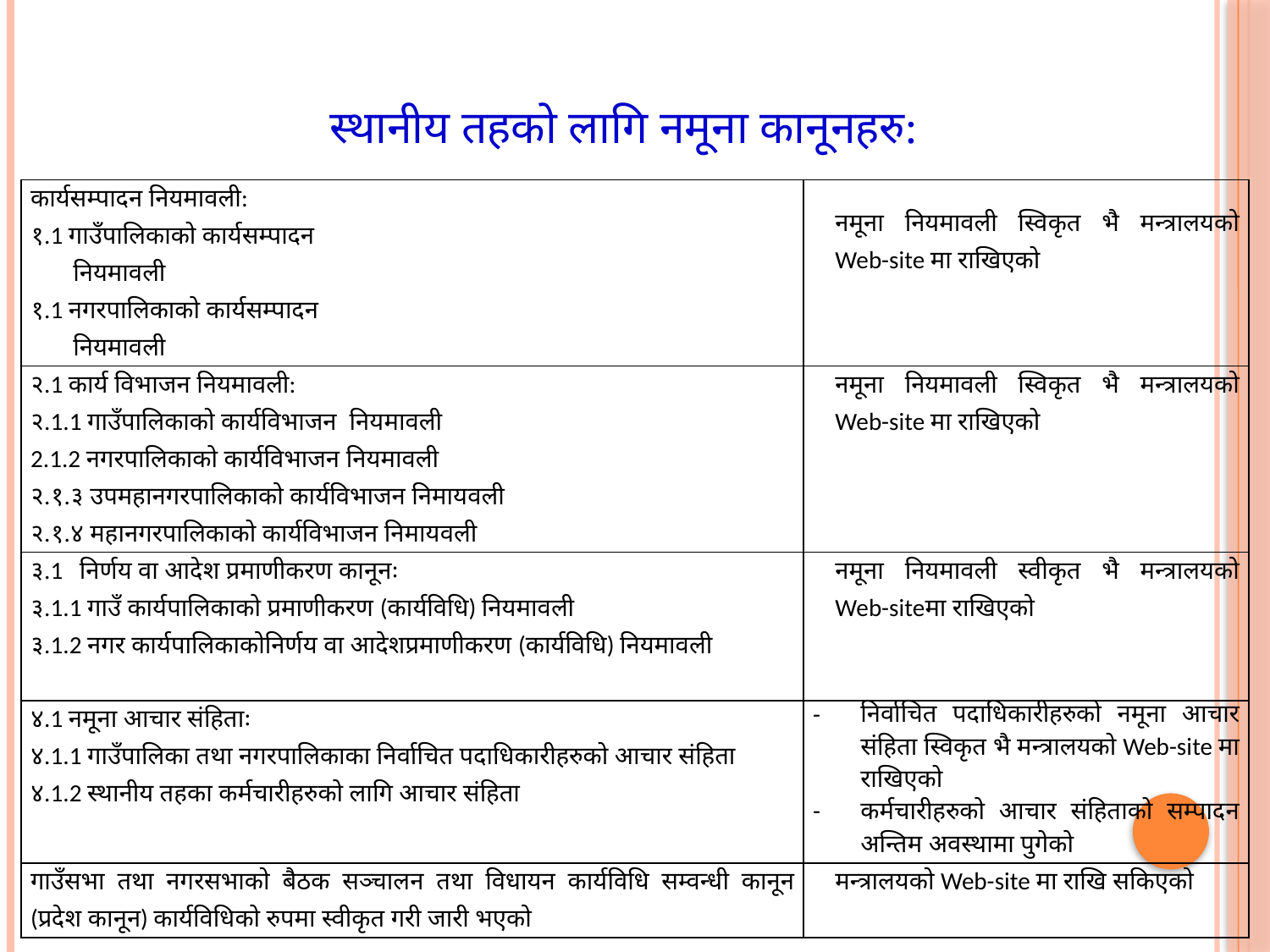

# स्थानीय तहको लागि नमूना कानूनहरु:
| कार्यसम्पादन नियमावली: १.1 गाउँपालिकाको कार्यसम्पादन नियमावली १.1 नगरपालिकाको कार्यसम्पादन नियमावली | नमूना नियमावली स्विकृत भै मन्त्रालयको Web-site मा राखिएको |
| --- | --- |
| २.1 कार्य विभाजन नियमावली: २.1.1 गाउँपालिकाको कार्यविभाजन नियमावली 2.1.2 नगरपालिकाको कार्यविभाजन नियमावली २.१.३ उपमहानगरपालिकाको कार्यविभाजन निमायवली २.१.४ महानगरपालिकाको कार्यविभाजन निमायवली | नमूना नियमावली स्विकृत भै मन्त्रालयको Web-site मा राखिएको |
| ३.1 निर्णय वा आदेश प्रमाणीकरण कानूनः ३.1.1 गाउँ कार्यपालिकाको प्रमाणीकरण (कार्यविधि) नियमावली ३.1.2 नगर कार्यपालिकाकोनिर्णय वा आदेशप्रमाणीकरण (कार्यविधि) नियमावली | नमूना नियमावली स्वीकृत भै मन्त्रालयको Web-siteमा राखिएको |
| ४.1 नमूना आचार संहिताः ४.1.1 गाउँपालिका तथा नगरपालिकाका निर्वाचित पदाधिकारीहरुको आचार संहिता ४.1.2 स्थानीय तहका कर्मचारीहरुको लागि आचार संहिता | निर्वाचित पदाधिकारीहरुको नमूना आचार संहिता स्विकृत भै मन्त्रालयको Web-site मा राखिएको कर्मचारीहरुको आचार संहिताको सम्पादन अन्तिम अवस्थामा पुगेको |
| गाउँसभा तथा नगरसभाको बैठक सञ्चालन तथा विधायन कार्यविधि सम्वन्धी कानून (प्रदेश कानून) कार्यविधिको रुपमा स्वीकृत गरी जारी भएको | मन्त्रालयको Web-site मा राखि सकिएको |